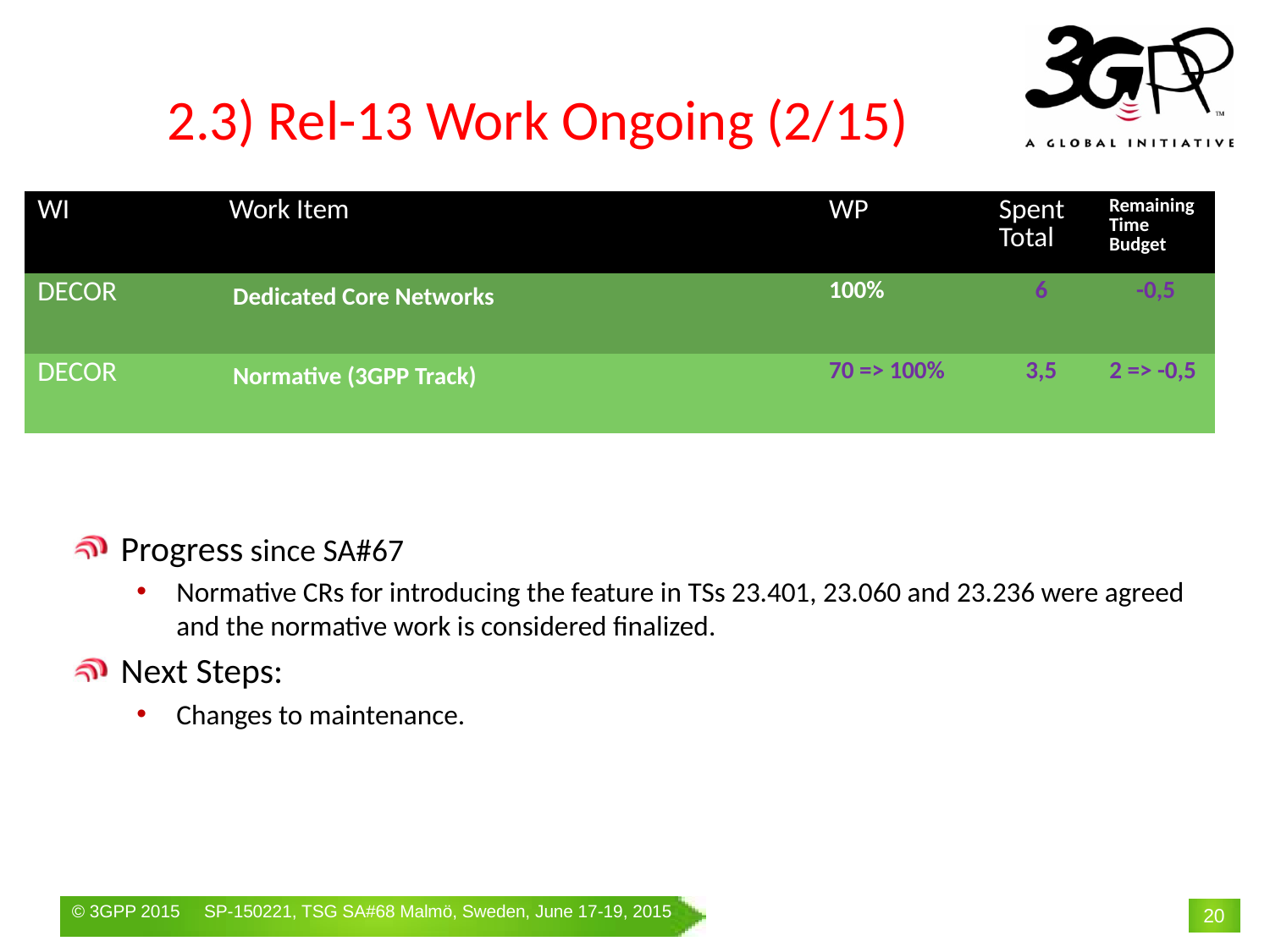

# 2.3) Rel-13 Work Ongoing (2/15)
| WI | Work Item | WP | Spent Total | Remaining Time Budget |
| --- | --- | --- | --- | --- |
| DECOR | Dedicated Core Networks | 100% | 6 | -0,5 |
| DECOR | Normative (3GPP Track) | 70 => 100% | 3,5 | 2 => -0,5 |
Progress since SA#67
Normative CRs for introducing the feature in TSs 23.401, 23.060 and 23.236 were agreed  and the normative work is considered finalized.
Next Steps:
Changes to maintenance.